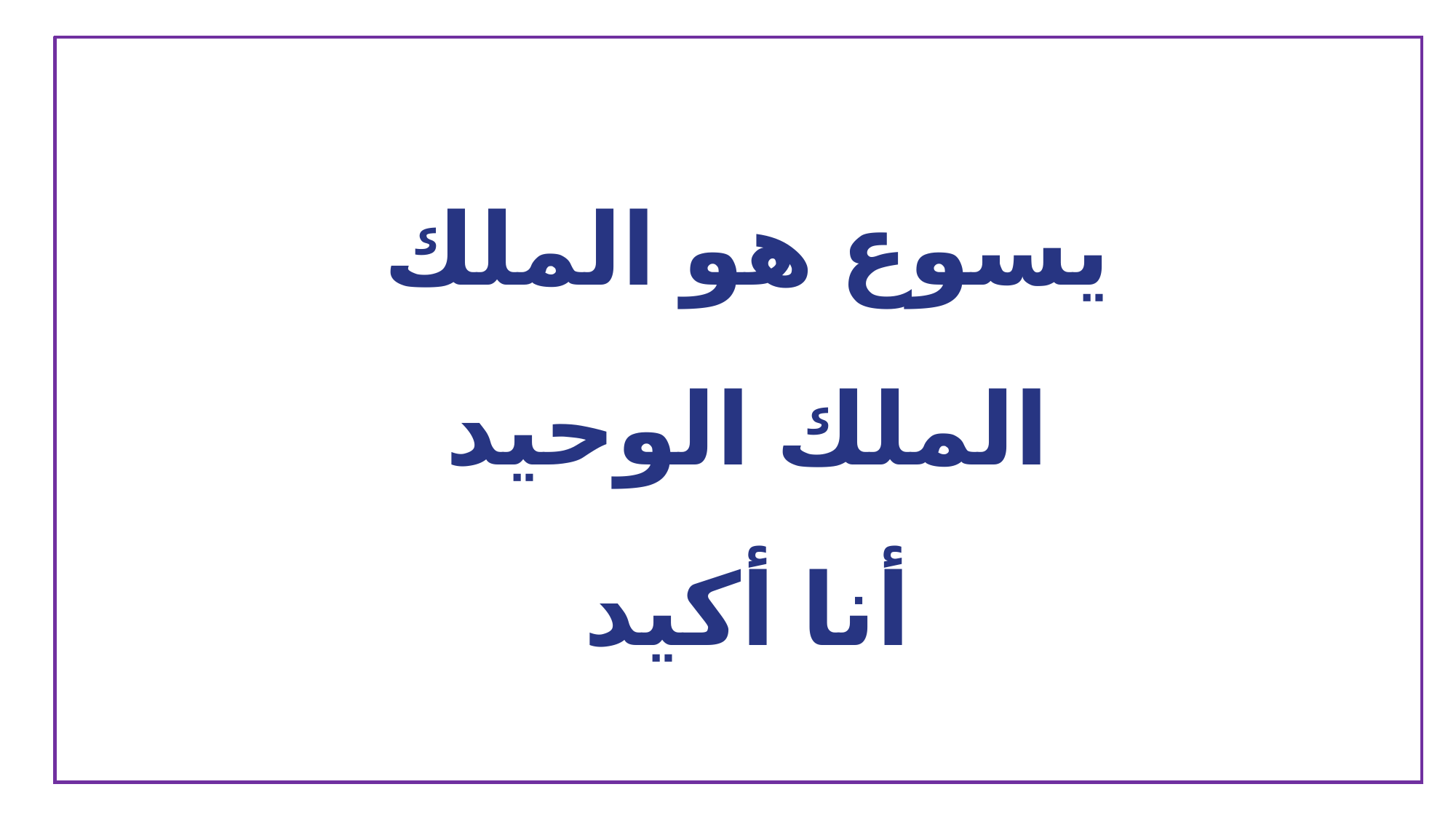

يسوع هو الملك
الملك الوحيد
أنا أكيد